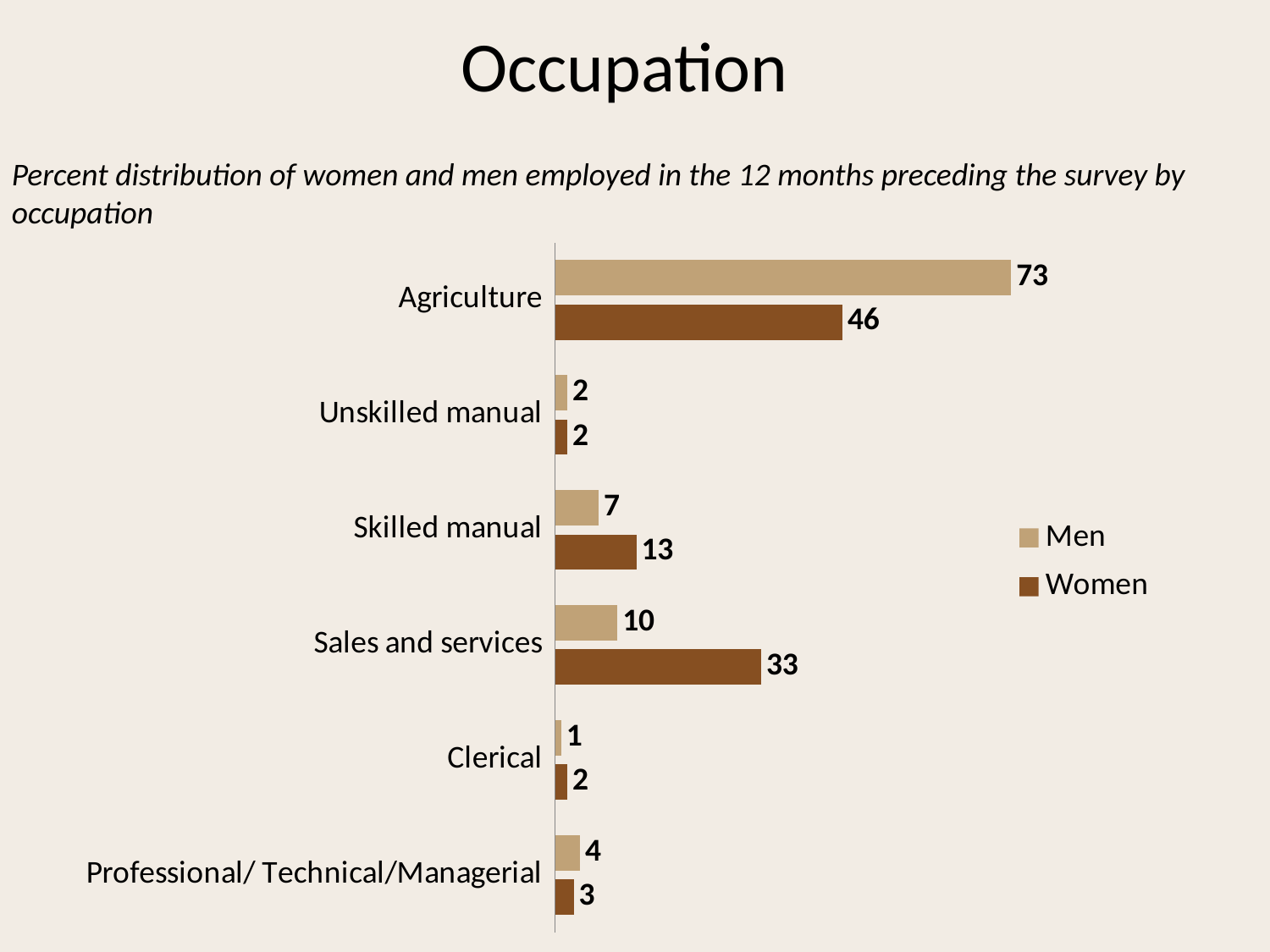

# Occupation
Percent distribution of women and men employed in the 12 months preceding the survey by occupation

### Chart

| Category | Women | Men |
|---|---|---|
| Professional/ Technical/Managerial | 3.0 | 4.0 |
| Clerical | 2.0 | 1.0 |
| Sales and services | 33.0 | 10.0 |
| Skilled manual | 13.0 | 7.0 |
| Unskilled manual | 2.0 | 2.0 |
| Agriculture | 46.0 | 73.0 |